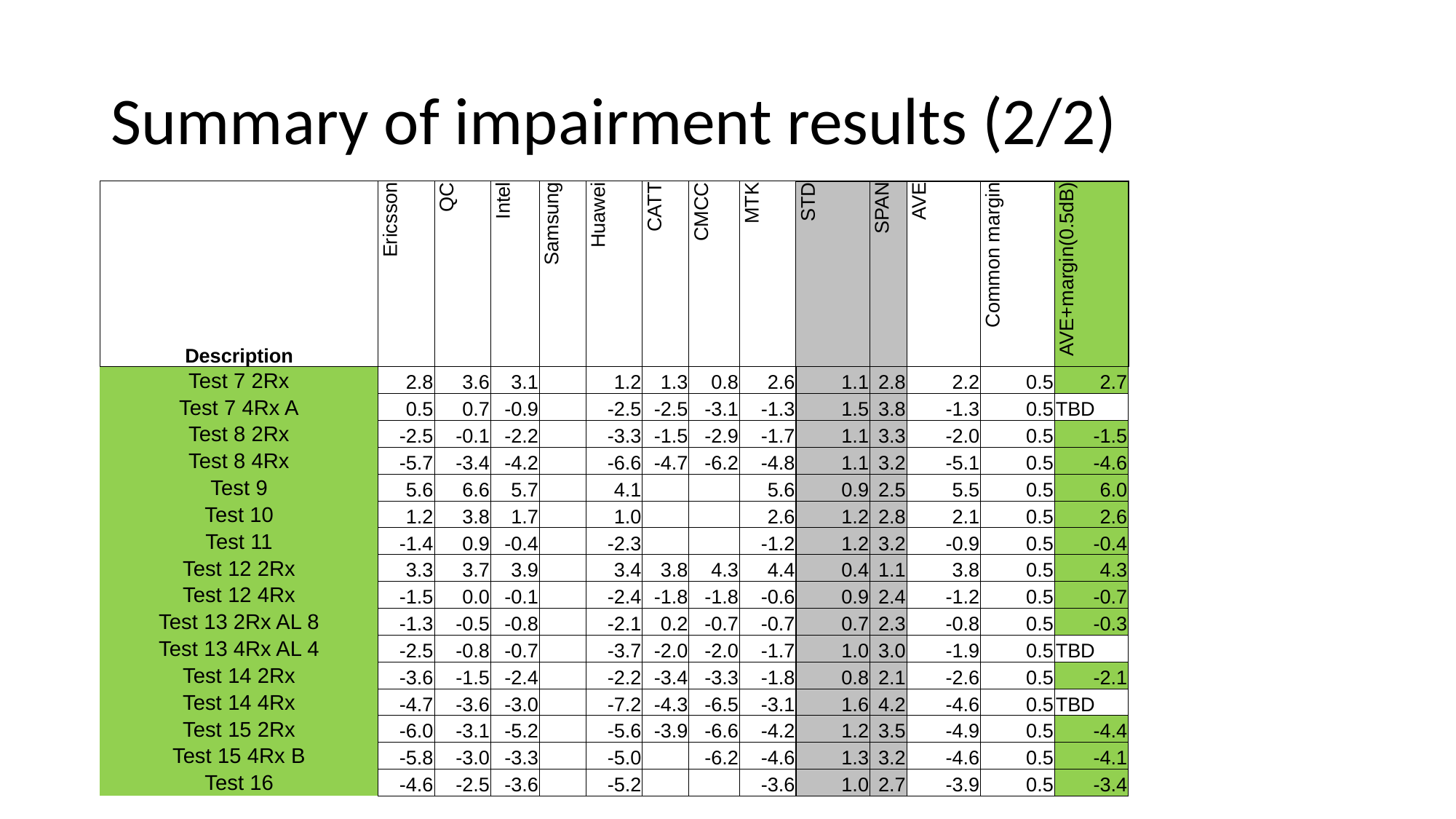

# Summary of impairment results (2/2)
| Description | Ericsson | QC | Intel | Samsung | Huawei | CATT | CMCC | MTK | STD | SPAN | AVE | Common margin | AVE+margin(0.5dB) |
| --- | --- | --- | --- | --- | --- | --- | --- | --- | --- | --- | --- | --- | --- |
| Test 7 2Rx | 2.8 | 3.6 | 3.1 |  | 1.2 | 1.3 | 0.8 | 2.6 | 1.1 | 2.8 | 2.2 | 0.5 | 2.7 |
| Test 7 4Rx A | 0.5 | 0.7 | -0.9 |  | -2.5 | -2.5 | -3.1 | -1.3 | 1.5 | 3.8 | -1.3 | 0.5 | TBD |
| Test 8 2Rx | -2.5 | -0.1 | -2.2 |  | -3.3 | -1.5 | -2.9 | -1.7 | 1.1 | 3.3 | -2.0 | 0.5 | -1.5 |
| Test 8 4Rx | -5.7 | -3.4 | -4.2 |  | -6.6 | -4.7 | -6.2 | -4.8 | 1.1 | 3.2 | -5.1 | 0.5 | -4.6 |
| Test 9 | 5.6 | 6.6 | 5.7 |  | 4.1 |  |  | 5.6 | 0.9 | 2.5 | 5.5 | 0.5 | 6.0 |
| Test 10 | 1.2 | 3.8 | 1.7 |  | 1.0 |  |  | 2.6 | 1.2 | 2.8 | 2.1 | 0.5 | 2.6 |
| Test 11 | -1.4 | 0.9 | -0.4 |  | -2.3 |  |  | -1.2 | 1.2 | 3.2 | -0.9 | 0.5 | -0.4 |
| Test 12 2Rx | 3.3 | 3.7 | 3.9 |  | 3.4 | 3.8 | 4.3 | 4.4 | 0.4 | 1.1 | 3.8 | 0.5 | 4.3 |
| Test 12 4Rx | -1.5 | 0.0 | -0.1 |  | -2.4 | -1.8 | -1.8 | -0.6 | 0.9 | 2.4 | -1.2 | 0.5 | -0.7 |
| Test 13 2Rx AL 8 | -1.3 | -0.5 | -0.8 |  | -2.1 | 0.2 | -0.7 | -0.7 | 0.7 | 2.3 | -0.8 | 0.5 | -0.3 |
| Test 13 4Rx AL 4 | -2.5 | -0.8 | -0.7 |  | -3.7 | -2.0 | -2.0 | -1.7 | 1.0 | 3.0 | -1.9 | 0.5 | TBD |
| Test 14 2Rx | -3.6 | -1.5 | -2.4 |  | -2.2 | -3.4 | -3.3 | -1.8 | 0.8 | 2.1 | -2.6 | 0.5 | -2.1 |
| Test 14 4Rx | -4.7 | -3.6 | -3.0 |  | -7.2 | -4.3 | -6.5 | -3.1 | 1.6 | 4.2 | -4.6 | 0.5 | TBD |
| Test 15 2Rx | -6.0 | -3.1 | -5.2 |  | -5.6 | -3.9 | -6.6 | -4.2 | 1.2 | 3.5 | -4.9 | 0.5 | -4.4 |
| Test 15 4Rx B | -5.8 | -3.0 | -3.3 |  | -5.0 |  | -6.2 | -4.6 | 1.3 | 3.2 | -4.6 | 0.5 | -4.1 |
| Test 16 | -4.6 | -2.5 | -3.6 |  | -5.2 |  |  | -3.6 | 1.0 | 2.7 | -3.9 | 0.5 | -3.4 |